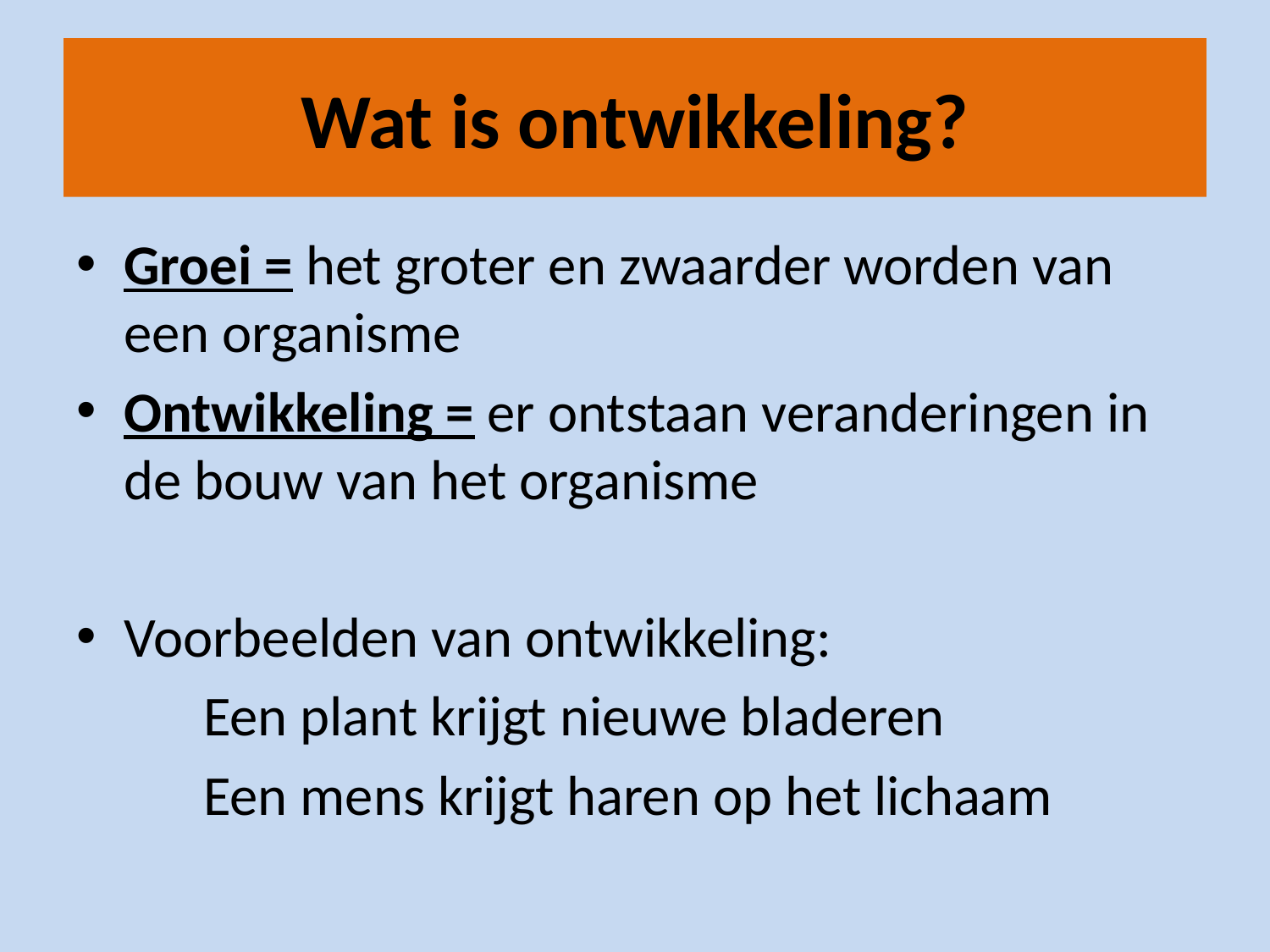

# Wat is ontwikkeling?
Groei = het groter en zwaarder worden van een organisme
Ontwikkeling = er ontstaan veranderingen in de bouw van het organisme

Voorbeelden van ontwikkeling:
	Een plant krijgt nieuwe bladeren
	Een mens krijgt haren op het lichaam